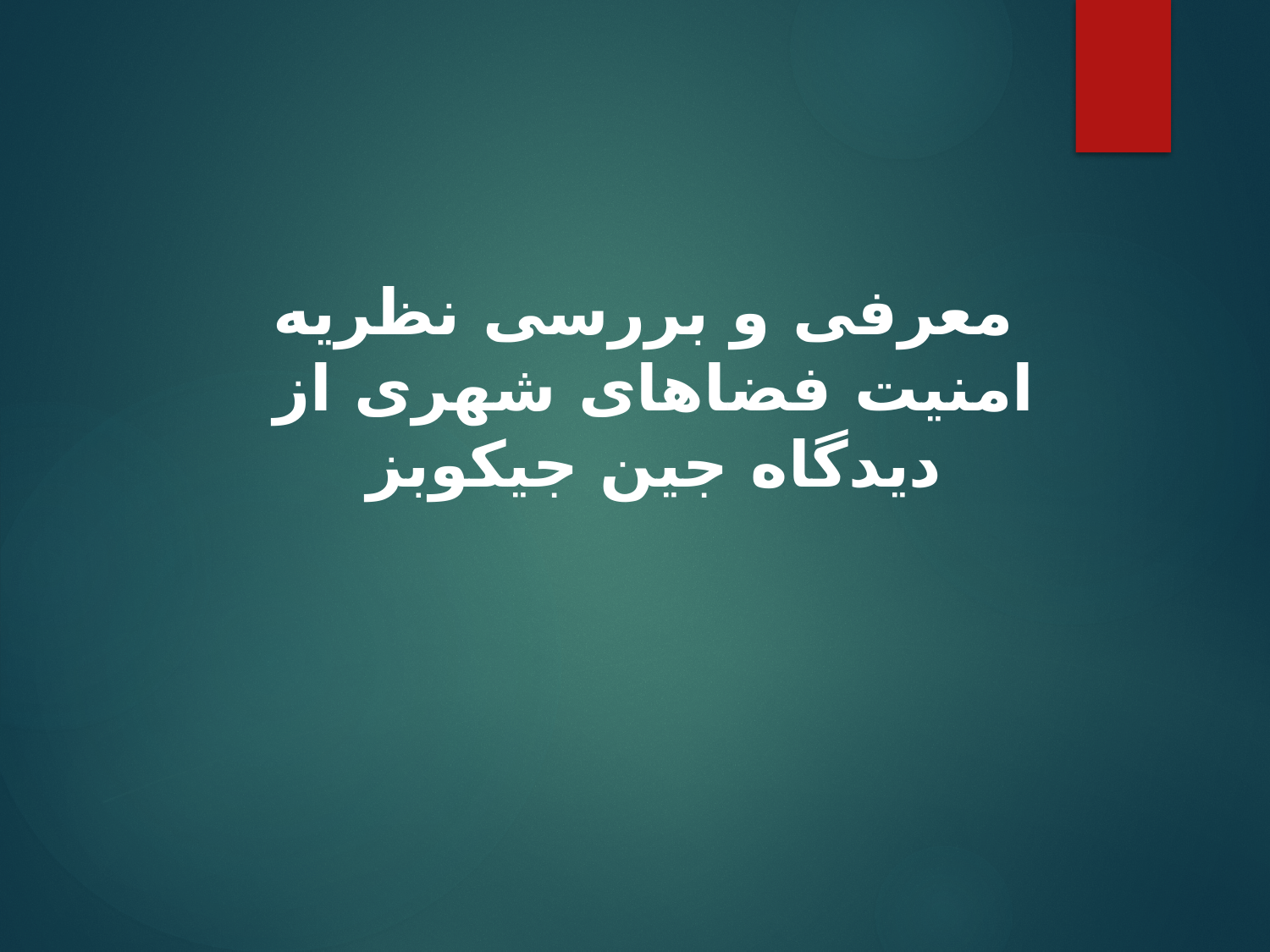

معرفی و بررسی نظریه امنیت فضاهای شهری از دیدگاه جین جیکوبز